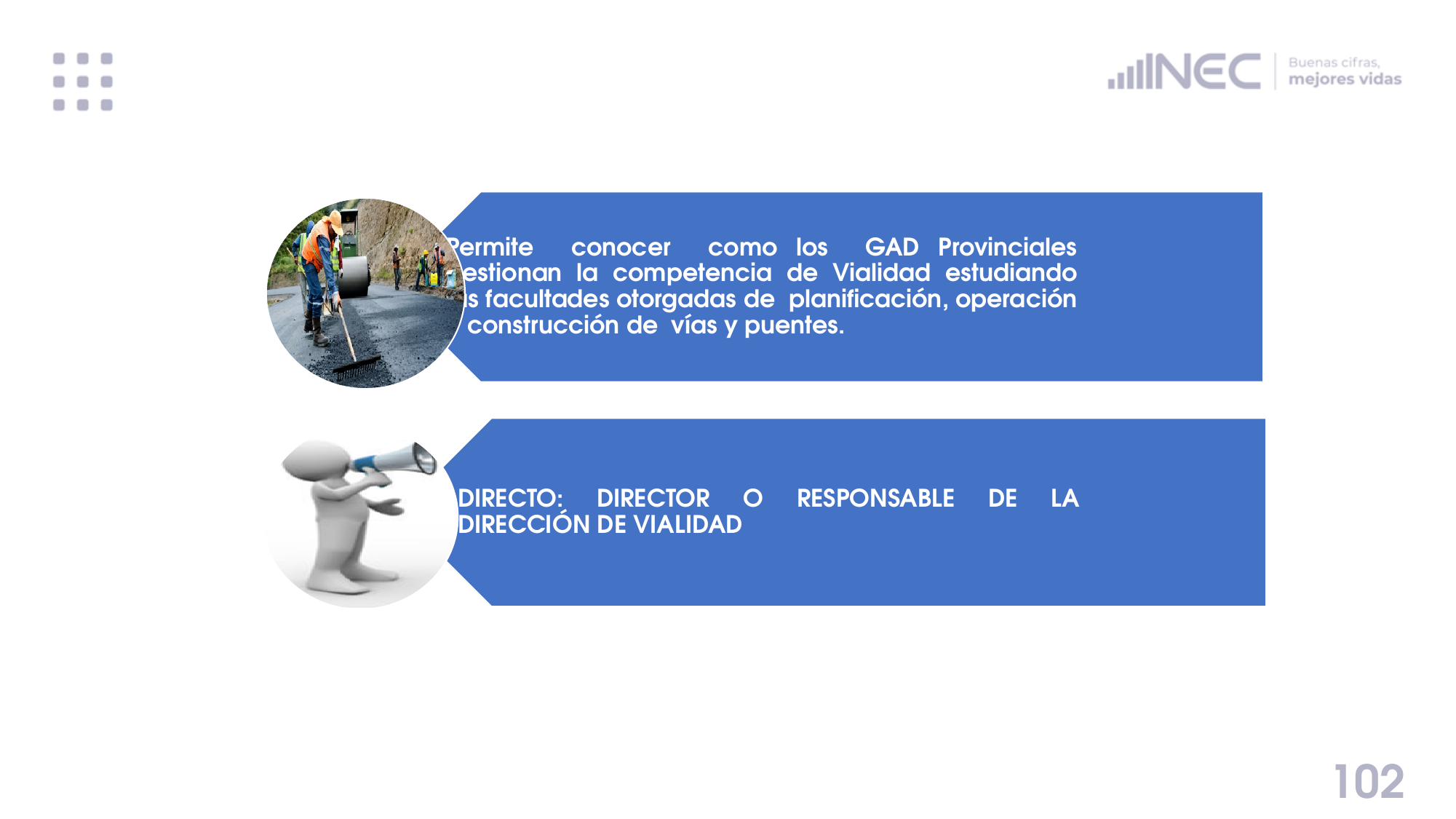

Permite  conocer  como los  GAD Provinciales gestionan la competencia de Vialidad estudiando las facultades otorgadas de  planificación, operación y construcción de  vías y puentes.
DIRECTO: DIRECTOR O RESPONSABLE DE LA DIRECCIÓN DE VIALIDAD
102